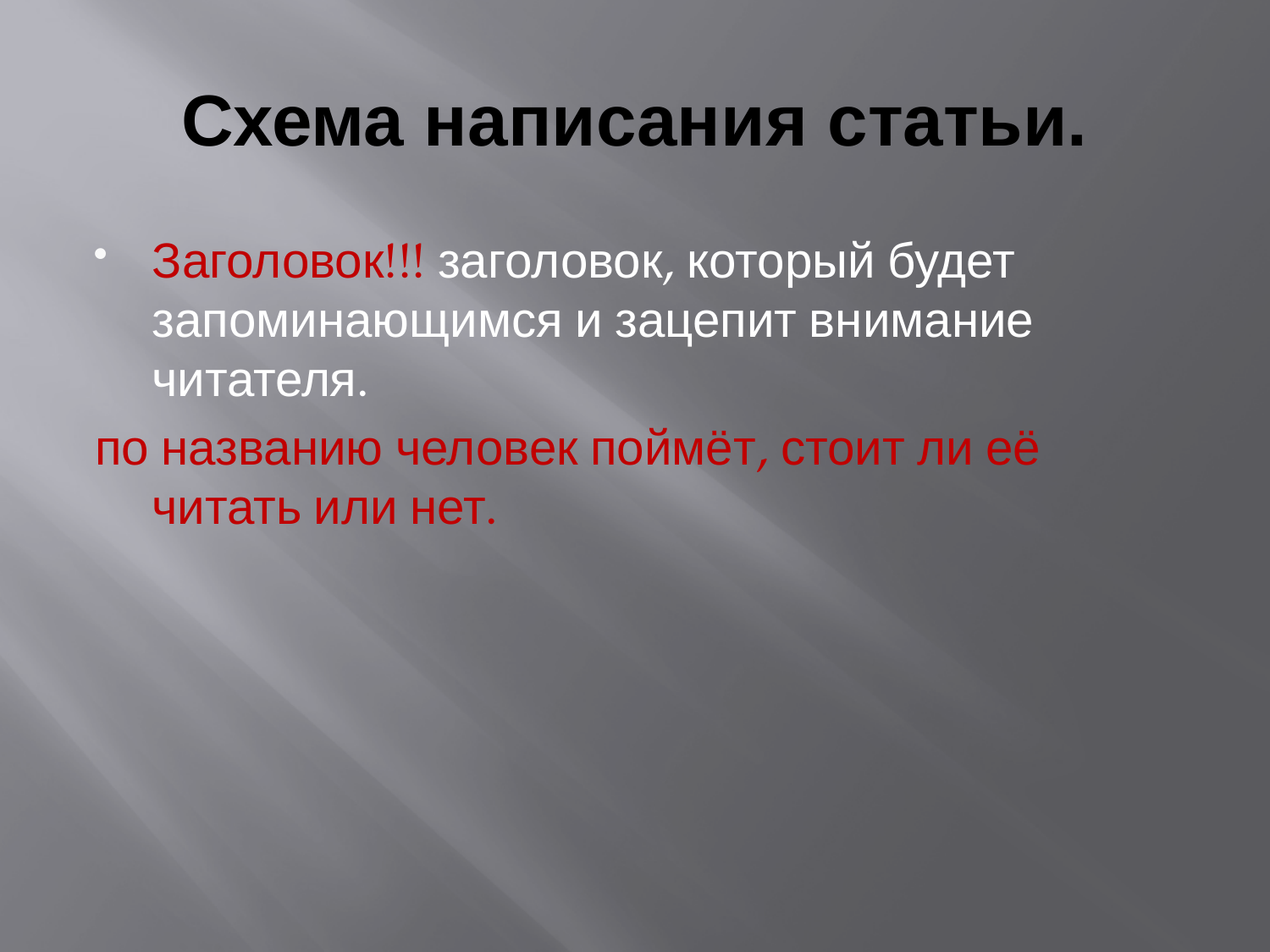

# Схема написания статьи.
Заголовок!!! заголовок, который будет запоминающимся и зацепит внимание читателя.
по названию человек поймёт, стоит ли её читать или нет.